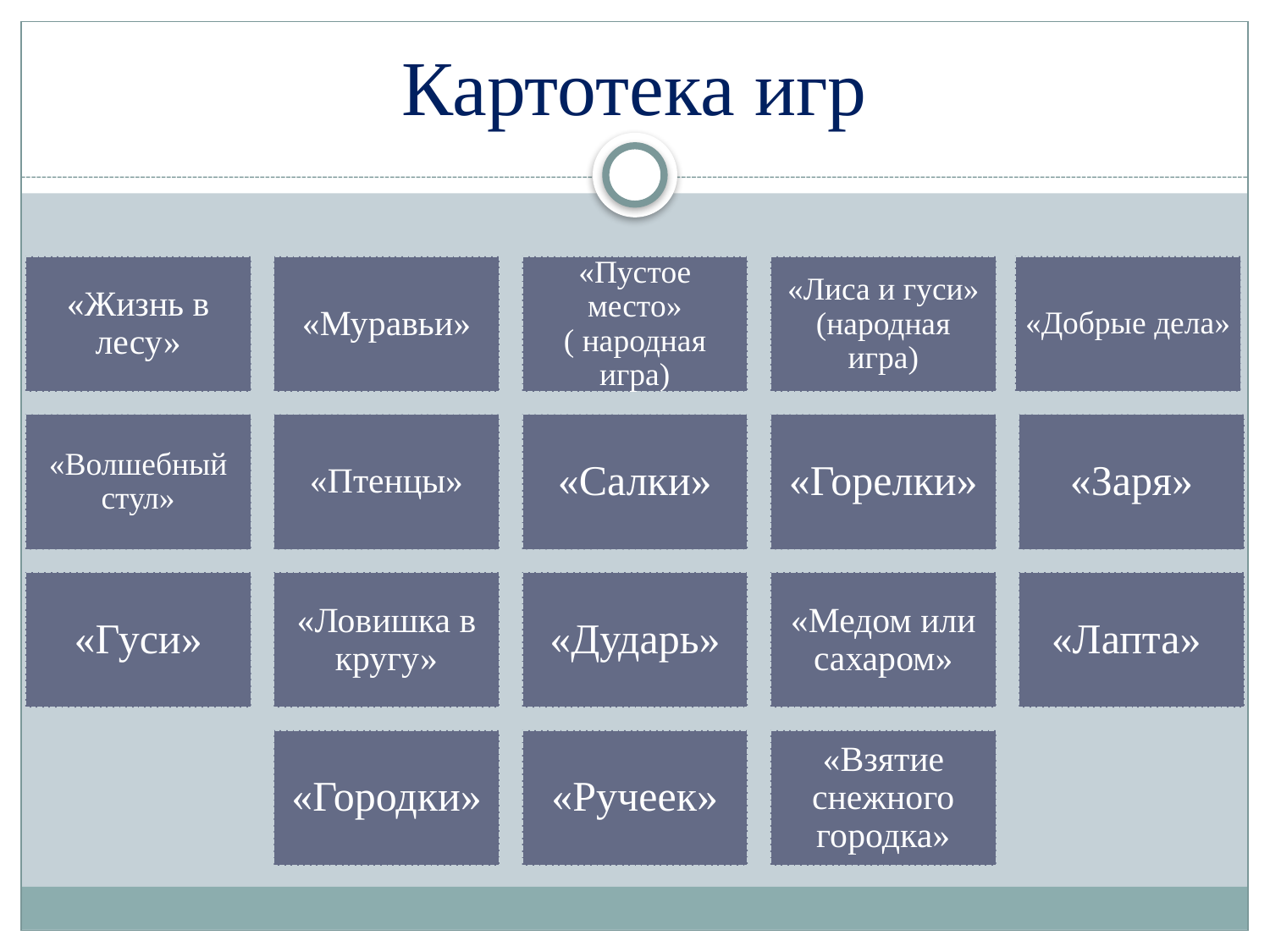

# Картотека игр
«Жизнь в лесу»
«Муравьи»
«Пустое место» ( народная игра)
«Лиса и гуси» (народная игра)
«Добрые дела»
«Волшебный стул»
«Птенцы»
«Салки»
«Горелки»
«Заря»
«Гуси»
«Ловишка в кругу»
«Дударь»
«Медом или сахаром»
«Лапта»
«Городки»
«Ручеек»
«Взятие снежного городка»